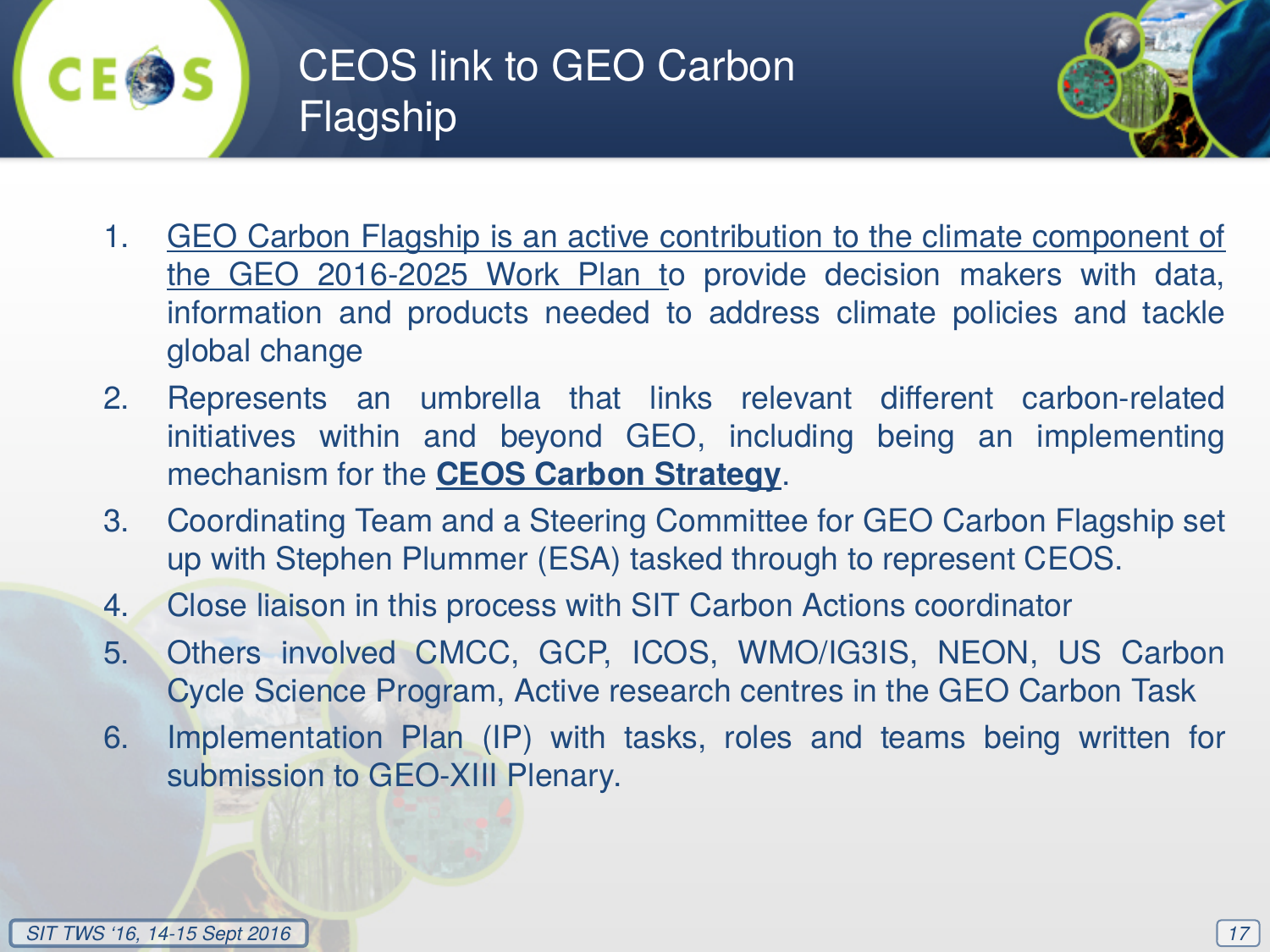

CEOS link to GEO Carbon Flagship

GEO Carbon Flagship is an active contribution to the climate component of the GEO 2016-2025 Work Plan to provide decision makers with data, information and products needed to address climate policies and tackle global change
Represents an umbrella that links relevant different carbon-related initiatives within and beyond GEO, including being an implementing mechanism for the CEOS Carbon Strategy.
Coordinating Team and a Steering Committee for GEO Carbon Flagship set up with Stephen Plummer (ESA) tasked through to represent CEOS.
Close liaison in this process with SIT Carbon Actions coordinator
Others involved CMCC, GCP, ICOS, WMO/IG3IS, NEON, US Carbon Cycle Science Program, Active research centres in the GEO Carbon Task
Implementation Plan (IP) with tasks, roles and teams being written for submission to GEO-XIII Plenary.
17